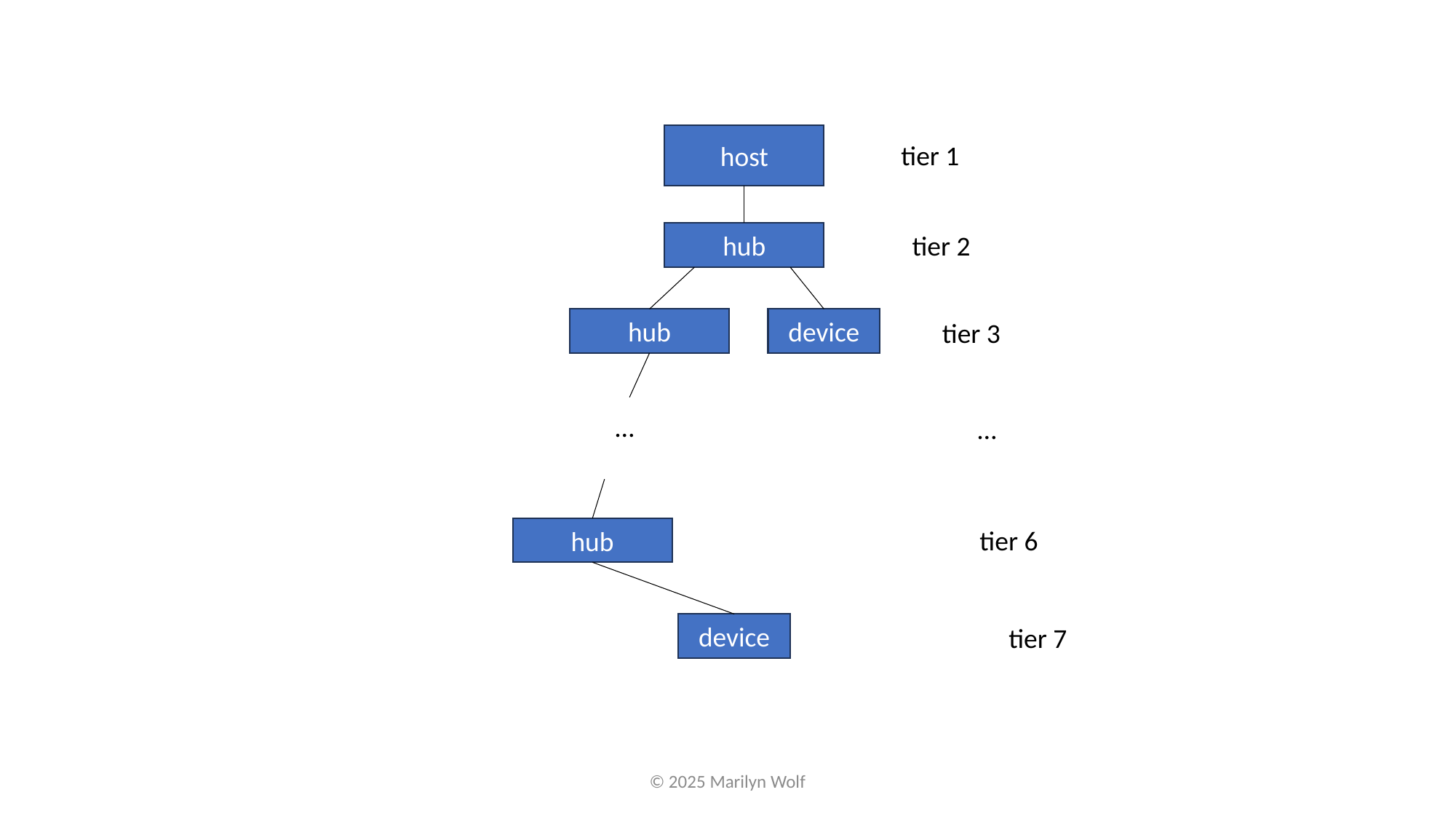

host
tier 1
hub
tier 2
hub
device
tier 3
…
…
hub
tier 6
device
tier 7
© 2025 Marilyn Wolf